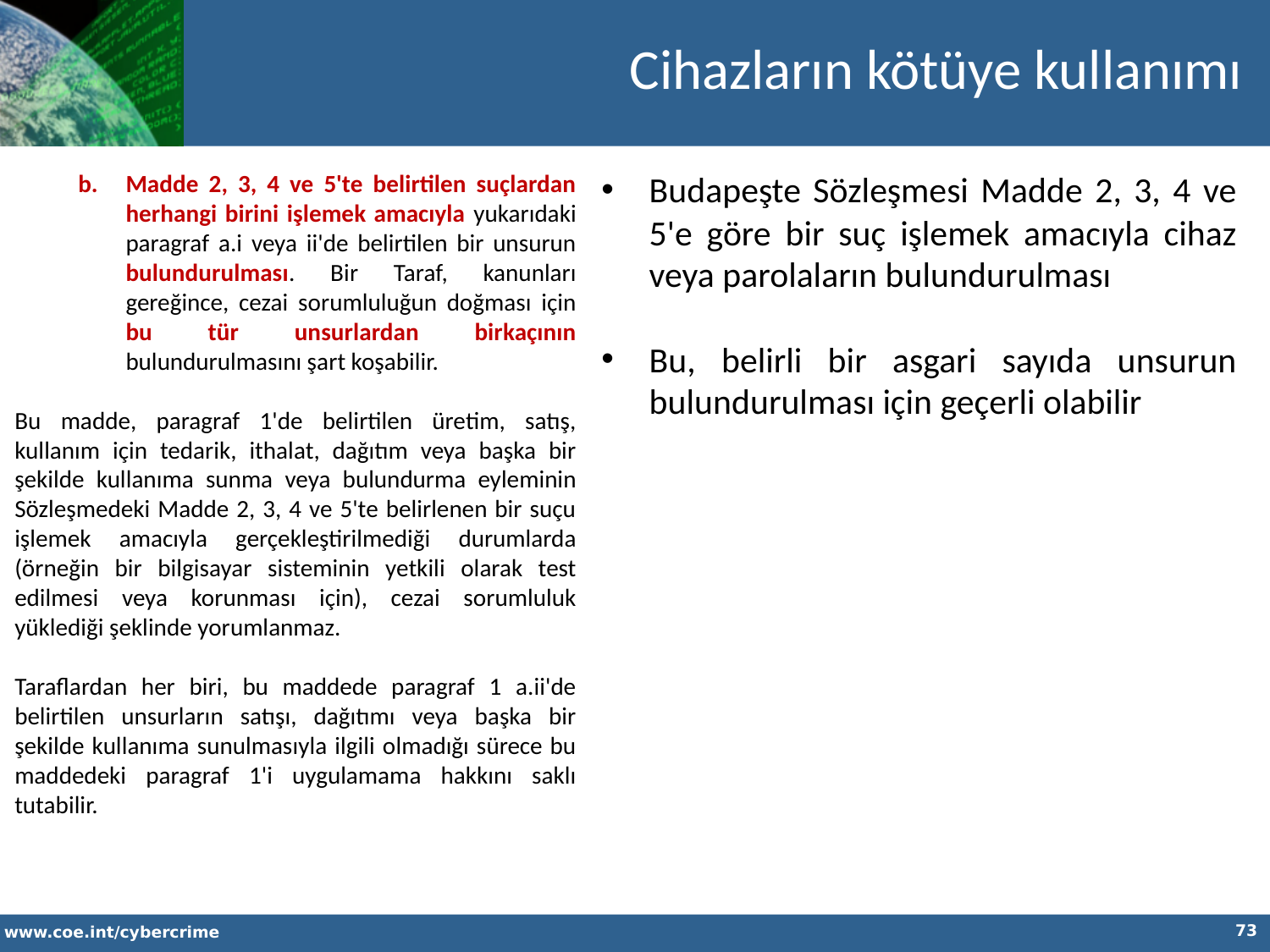

Cihazların kötüye kullanımı
Madde 2, 3, 4 ve 5'te belirtilen suçlardan herhangi birini işlemek amacıyla yukarıdaki paragraf a.i veya ii'de belirtilen bir unsurun bulundurulması. Bir Taraf, kanunları gereğince, cezai sorumluluğun doğması için bu tür unsurlardan birkaçının bulundurulmasını şart koşabilir.

Bu madde, paragraf 1'de belirtilen üretim, satış, kullanım için tedarik, ithalat, dağıtım veya başka bir şekilde kullanıma sunma veya bulundurma eyleminin Sözleşmedeki Madde 2, 3, 4 ve 5'te belirlenen bir suçu işlemek amacıyla gerçekleştirilmediği durumlarda (örneğin bir bilgisayar sisteminin yetkili olarak test edilmesi veya korunması için), cezai sorumluluk yüklediği şeklinde yorumlanmaz.

Taraflardan her biri, bu maddede paragraf 1 a.ii'de belirtilen unsurların satışı, dağıtımı veya başka bir şekilde kullanıma sunulmasıyla ilgili olmadığı sürece bu maddedeki paragraf 1'i uygulamama hakkını saklı tutabilir.
Budapeşte Sözleşmesi Madde 2, 3, 4 ve 5'e göre bir suç işlemek amacıyla cihaz veya parolaların bulundurulması

Bu, belirli bir asgari sayıda unsurun bulundurulması için geçerli olabilir